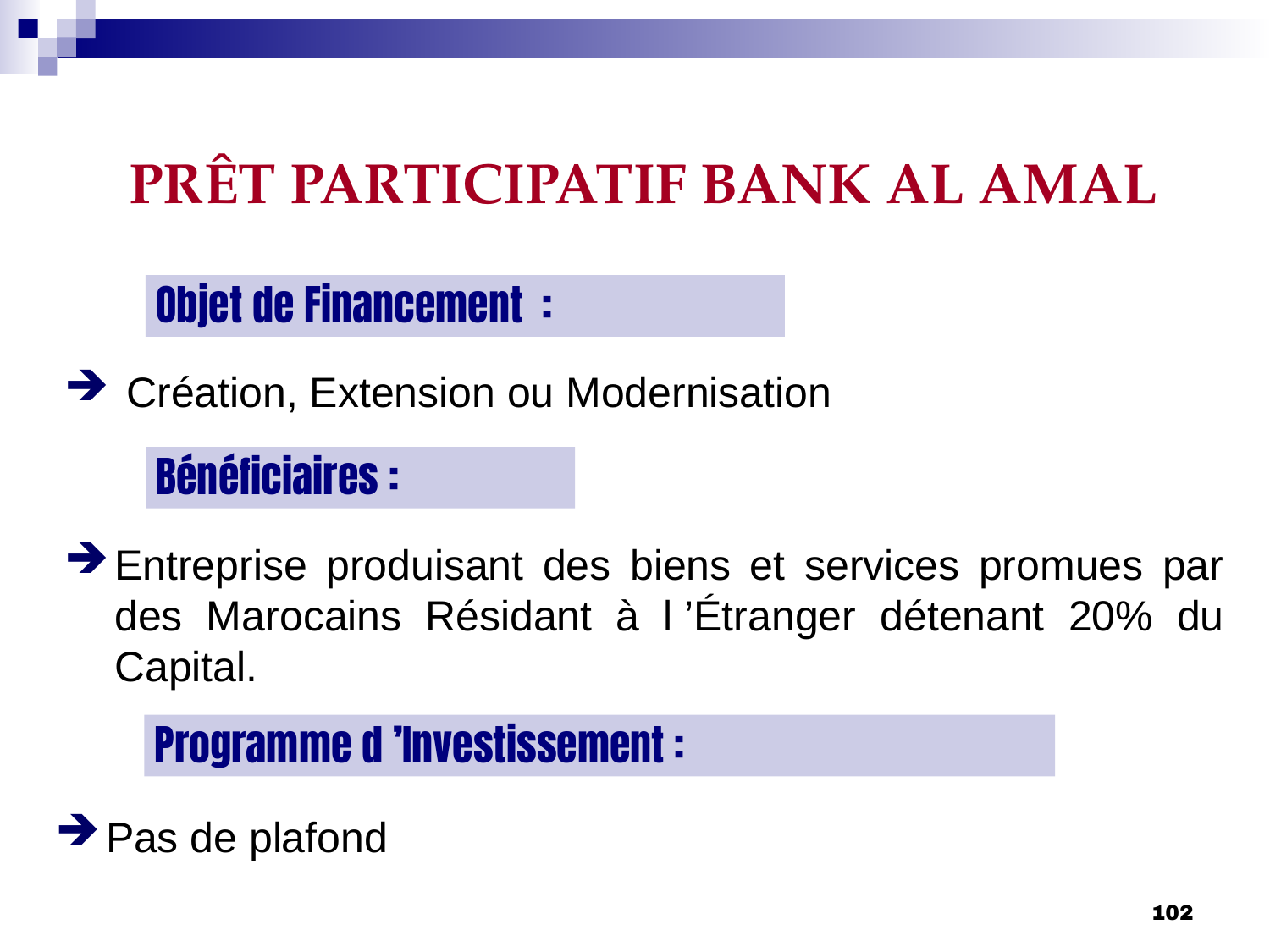

# PRÊT PARTICIPATIF BANK AL AMAL
Objet de Financement  :
 Création, Extension ou Modernisation
Bénéficiaires :
Entreprise produisant des biens et services promues par des Marocains Résidant à l ’Étranger détenant 20% du Capital.
Programme d ’Investissement :
Pas de plafond
102